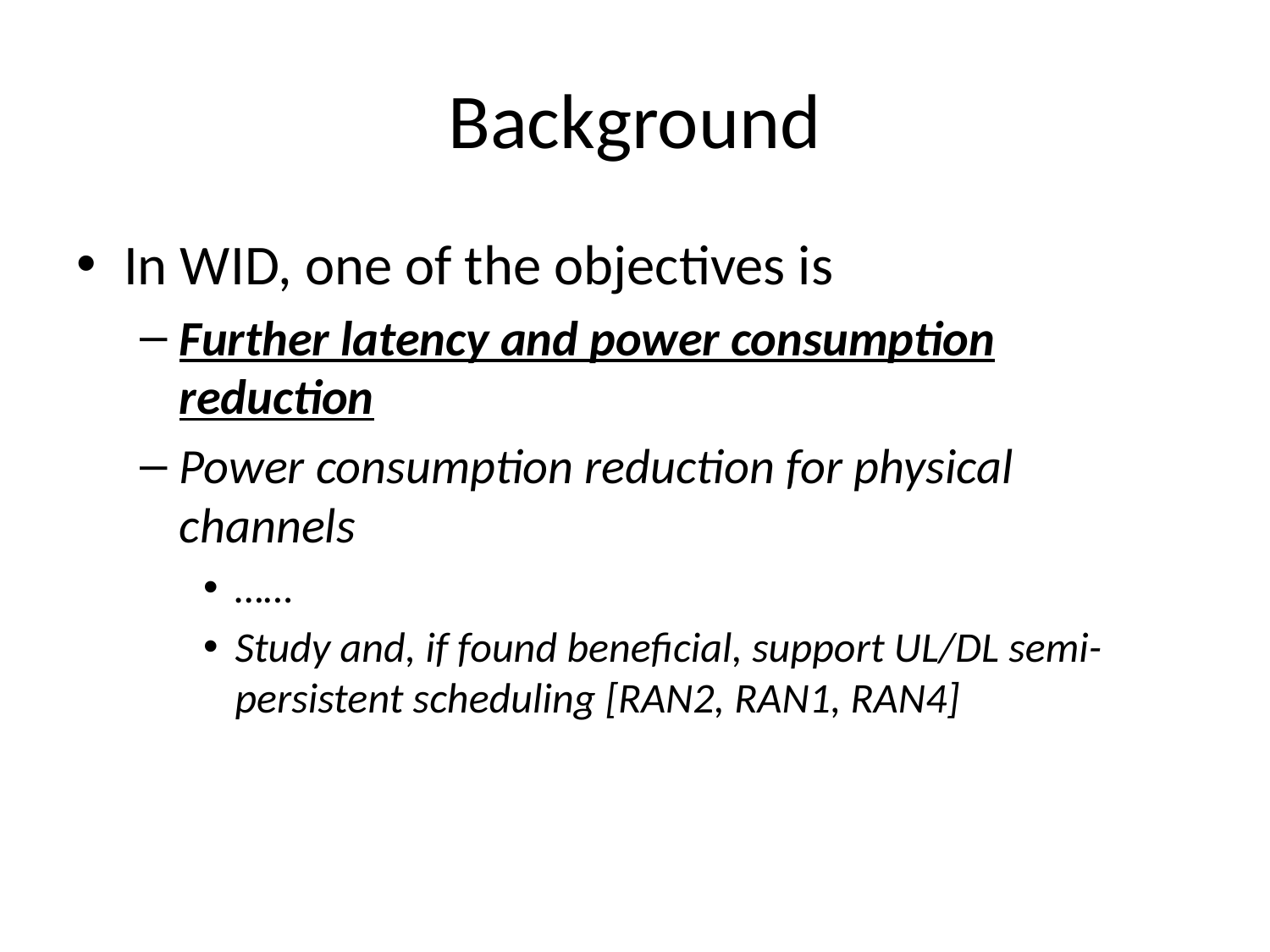

# Background
In WID, one of the objectives is
Further latency and power consumption reduction
Power consumption reduction for physical channels
……
Study and, if found beneficial, support UL/DL semi-persistent scheduling [RAN2, RAN1, RAN4]